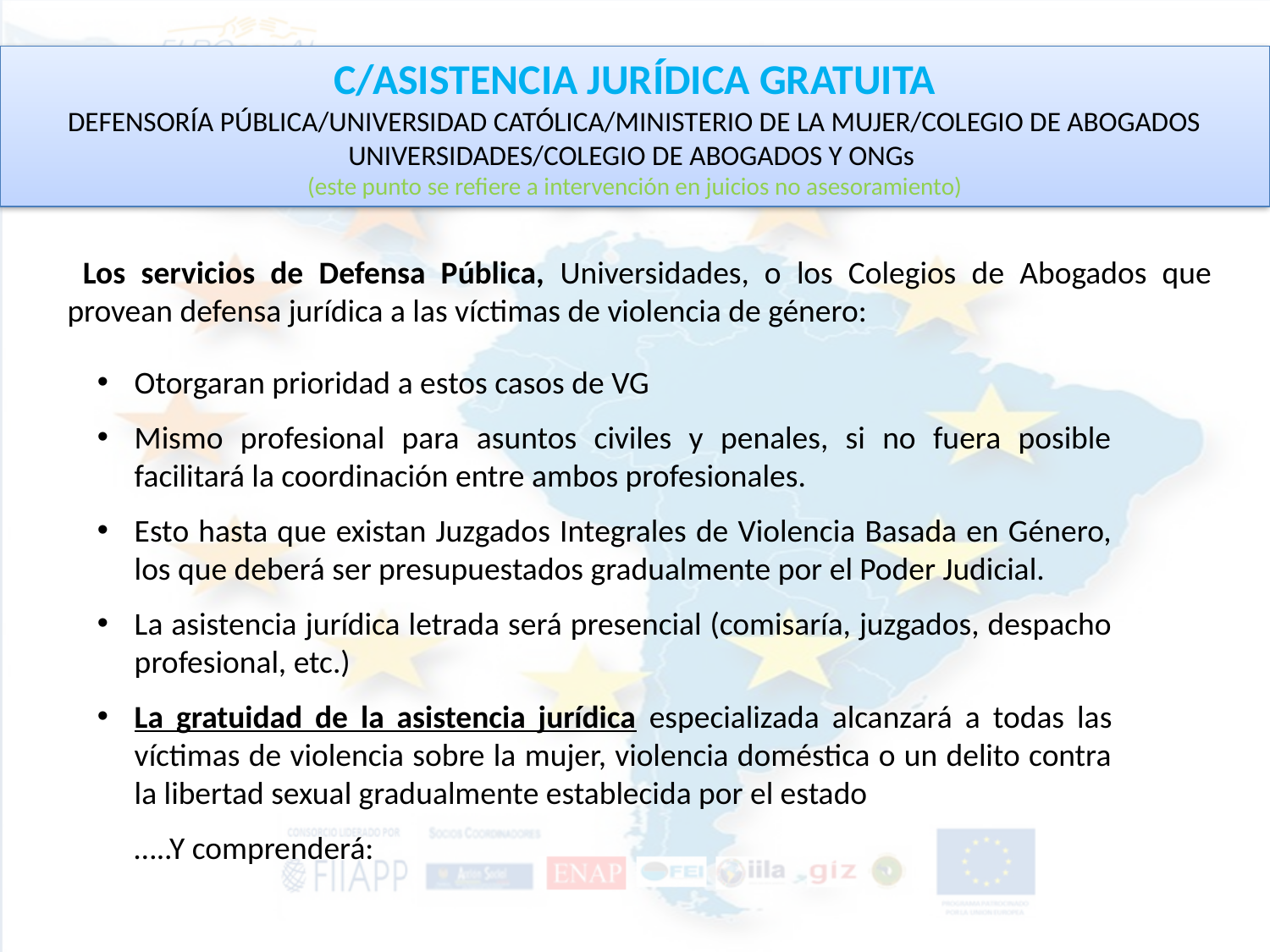

C/ASISTENCIA JURÍDICA GRATUITA
DEFENSORÍA PÚBLICA/UNIVERSIDAD CATÓLICA/MINISTERIO DE LA MUJER/COLEGIO DE ABOGADOS
UNIVERSIDADES/COLEGIO DE ABOGADOS Y ONGs
(este punto se refiere a intervención en juicios no asesoramiento)
 Los servicios de Defensa Pública, Universidades, o los Colegios de Abogados que provean defensa jurídica a las víctimas de violencia de género:
Otorgaran prioridad a estos casos de VG

Mismo profesional para asuntos civiles y penales, si no fuera posible facilitará la coordinación entre ambos profesionales.

Esto hasta que existan Juzgados Integrales de Violencia Basada en Género, los que deberá ser presupuestados gradualmente por el Poder Judicial.

La asistencia jurídica letrada será presencial (comisaría, juzgados, despacho profesional, etc.)

La gratuidad de la asistencia jurídica especializada alcanzará a todas las víctimas de violencia sobre la mujer, violencia doméstica o un delito contra la libertad sexual gradualmente establecida por el estado

…..Y comprenderá: